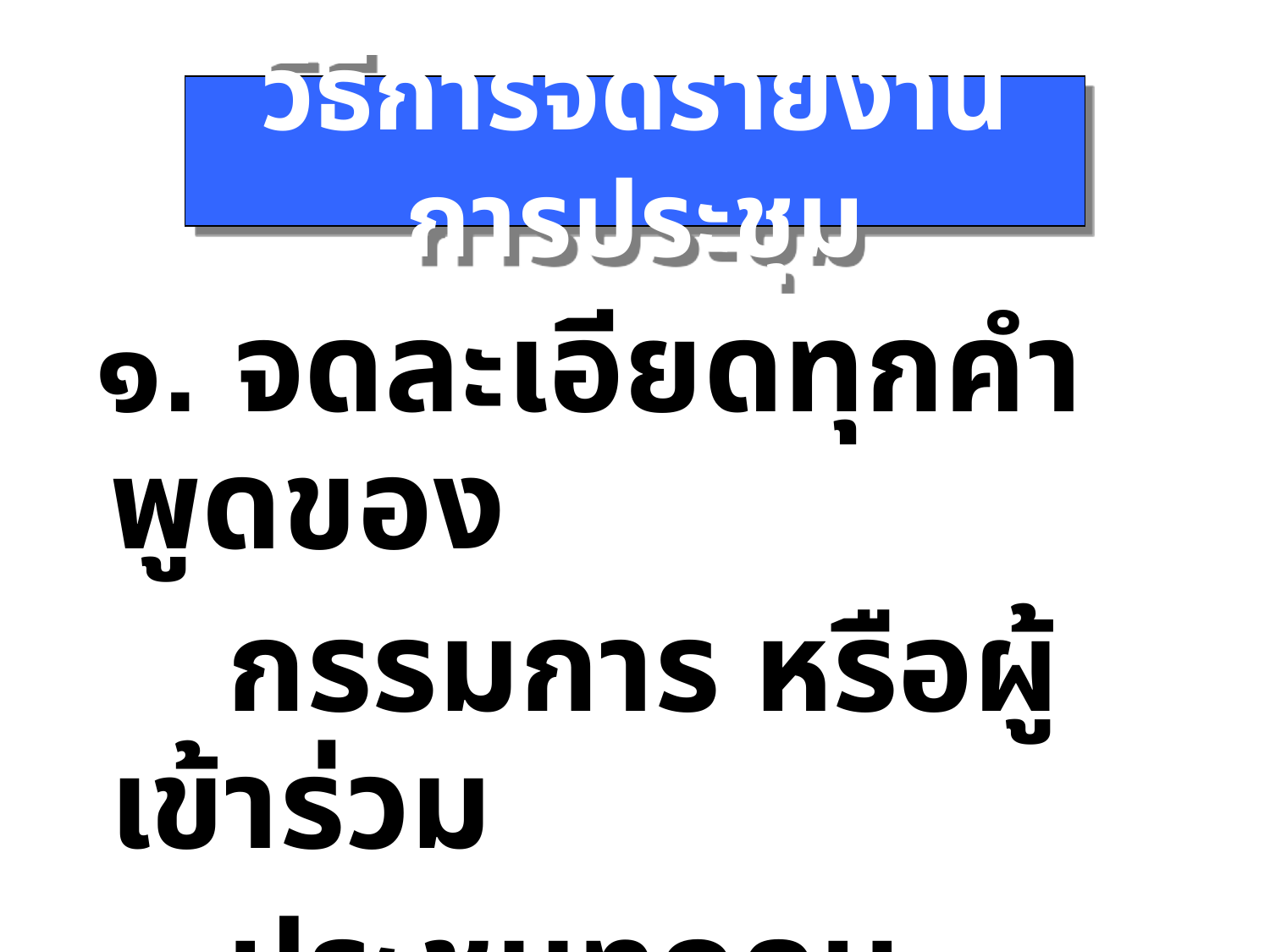

# วิธีการจดรายงานการประชุม
 ๑. จดละเอียดทุกคำพูดของ
     กรรมการ หรือผู้เข้าร่วม
     ประชุมทุกคน พร้อมด้วยมติ